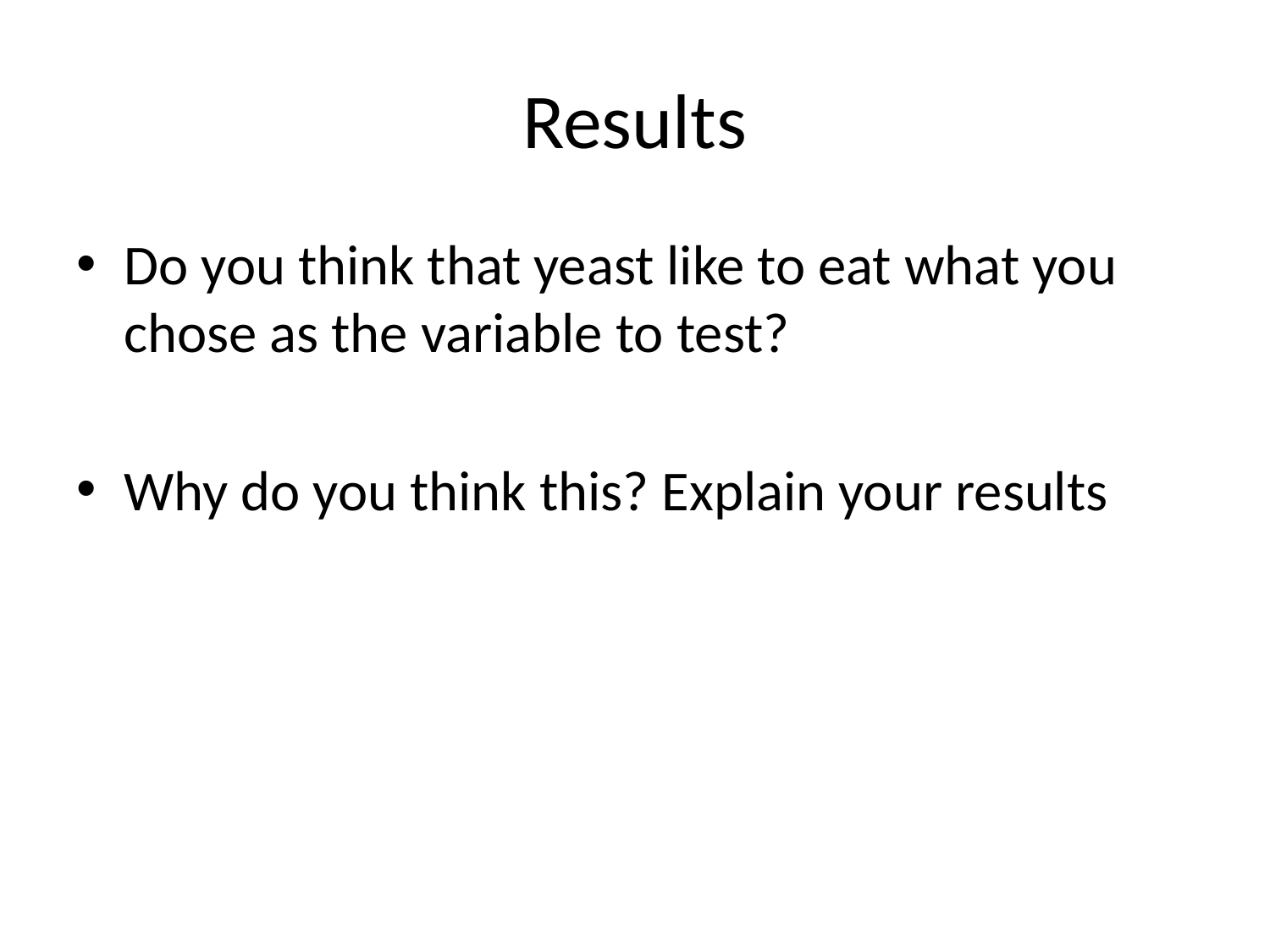

# Results
Do you think that yeast like to eat what you chose as the variable to test?

Why do you think this? Explain your results